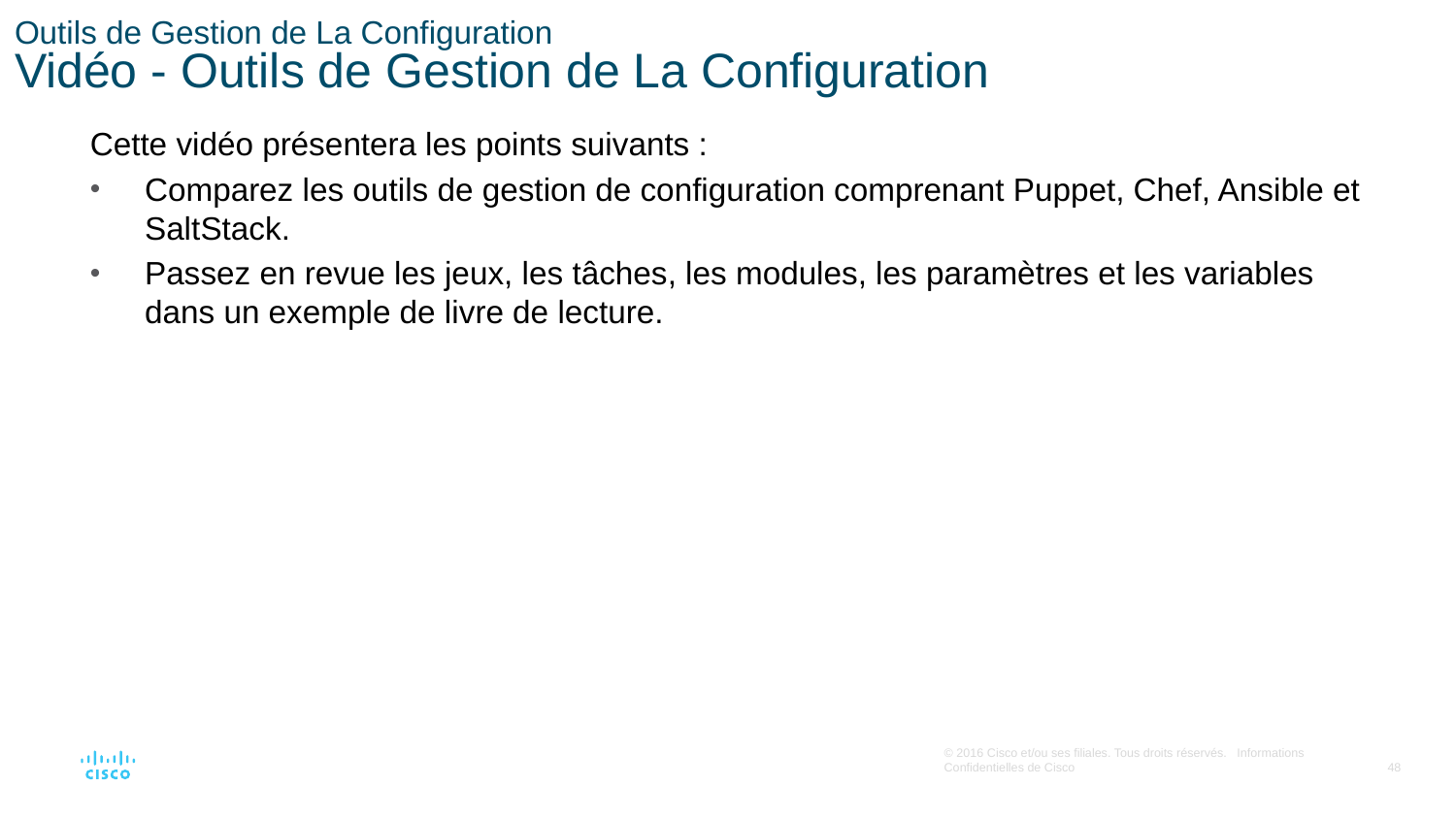

# Outils de Gestion de La Configuration Vidéo - Outils de Gestion de La Configuration
Cette vidéo présentera les points suivants :
Comparez les outils de gestion de configuration comprenant Puppet, Chef, Ansible et SaltStack.
Passez en revue les jeux, les tâches, les modules, les paramètres et les variables dans un exemple de livre de lecture.